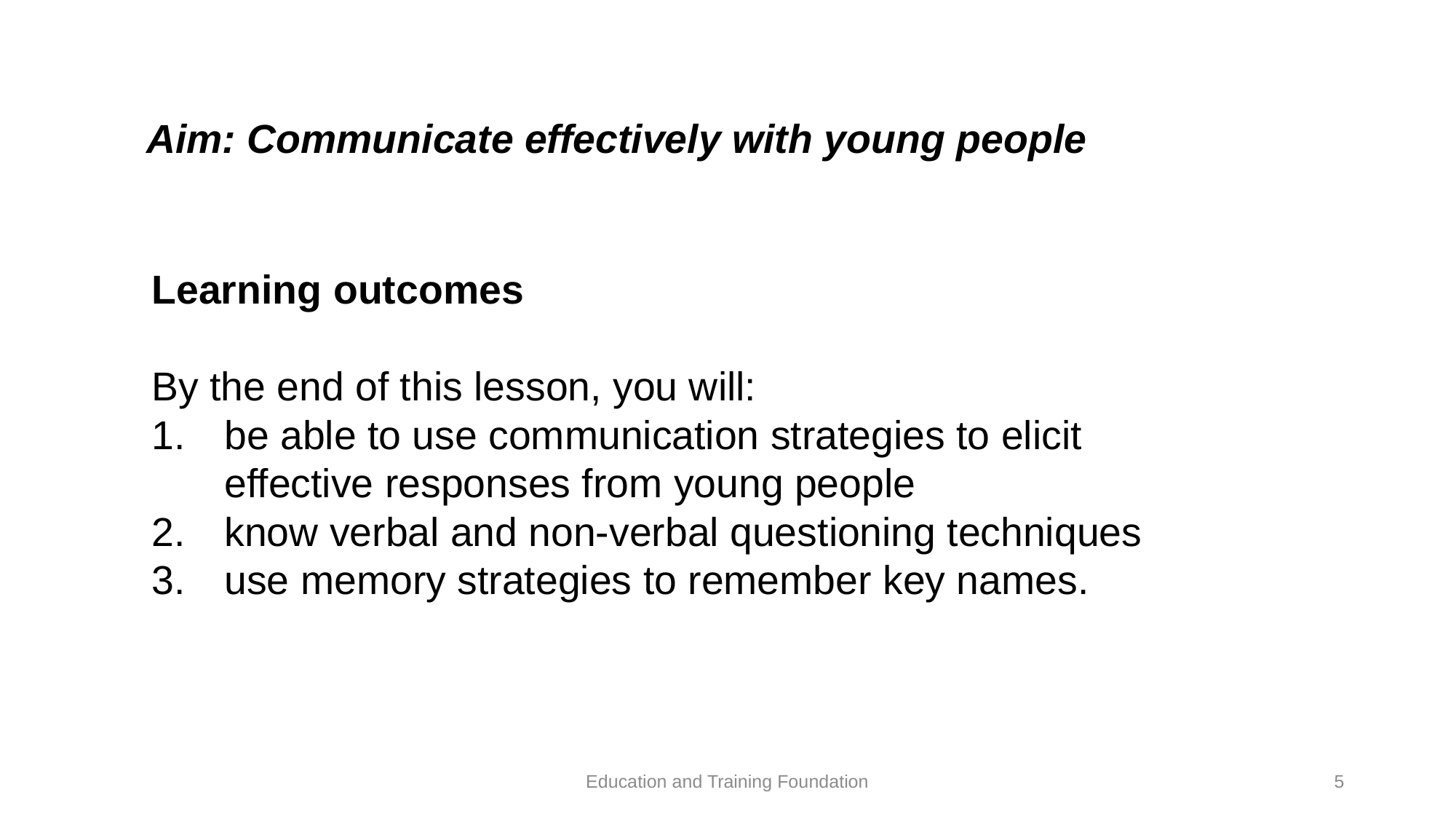

Aim: Communicate effectively with young people
Learning outcomes

By the end of this lesson, you will:
be able to use communication strategies to elicit effective responses from young people
know verbal and non-verbal questioning techniques
use memory strategies to remember key names.

Education and Training Foundation
5